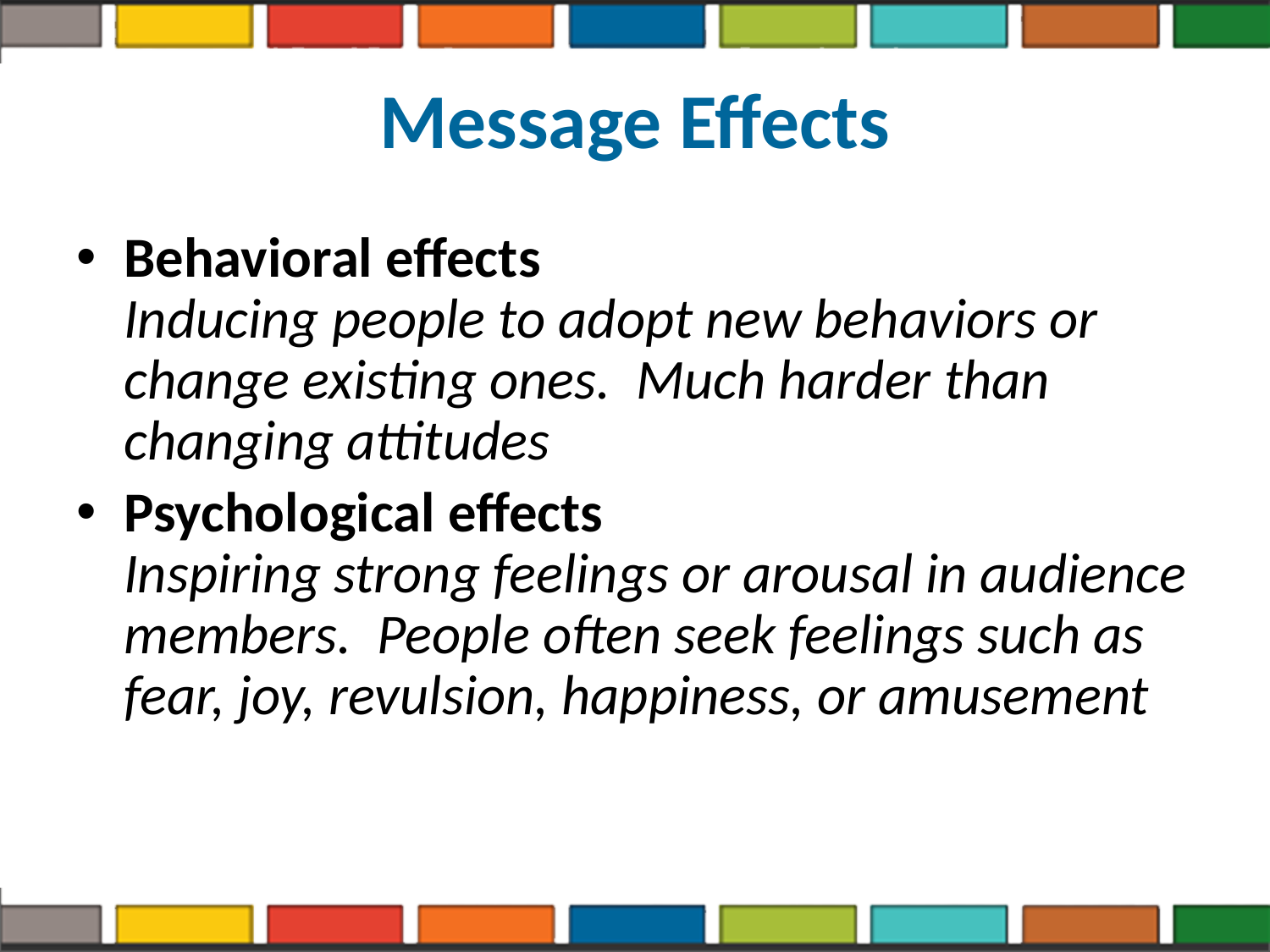

# Message Effects
Behavioral effects
Inducing people to adopt new behaviors or change existing ones.  Much harder than changing attitudes
Psychological effects
Inspiring strong feelings or arousal in audience members.  People often seek feelings such as fear, joy, revulsion, happiness, or amusement